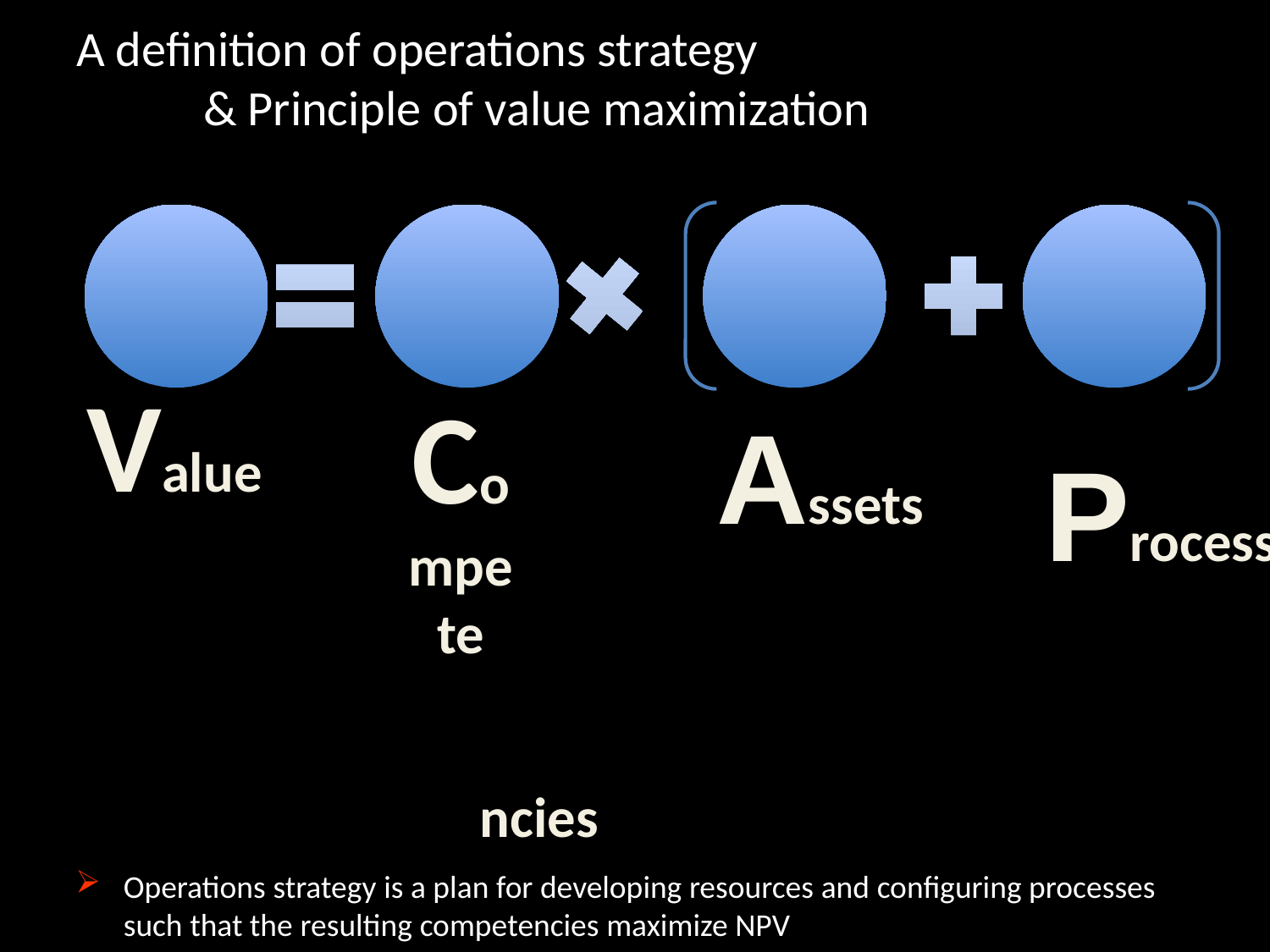

# A definition of operations strategy & Principle of value maximization
Compete

Assets
Process
Value

ncies
Operations strategy is a plan for developing resources and configuring processes such that the resulting competencies maximize NPV